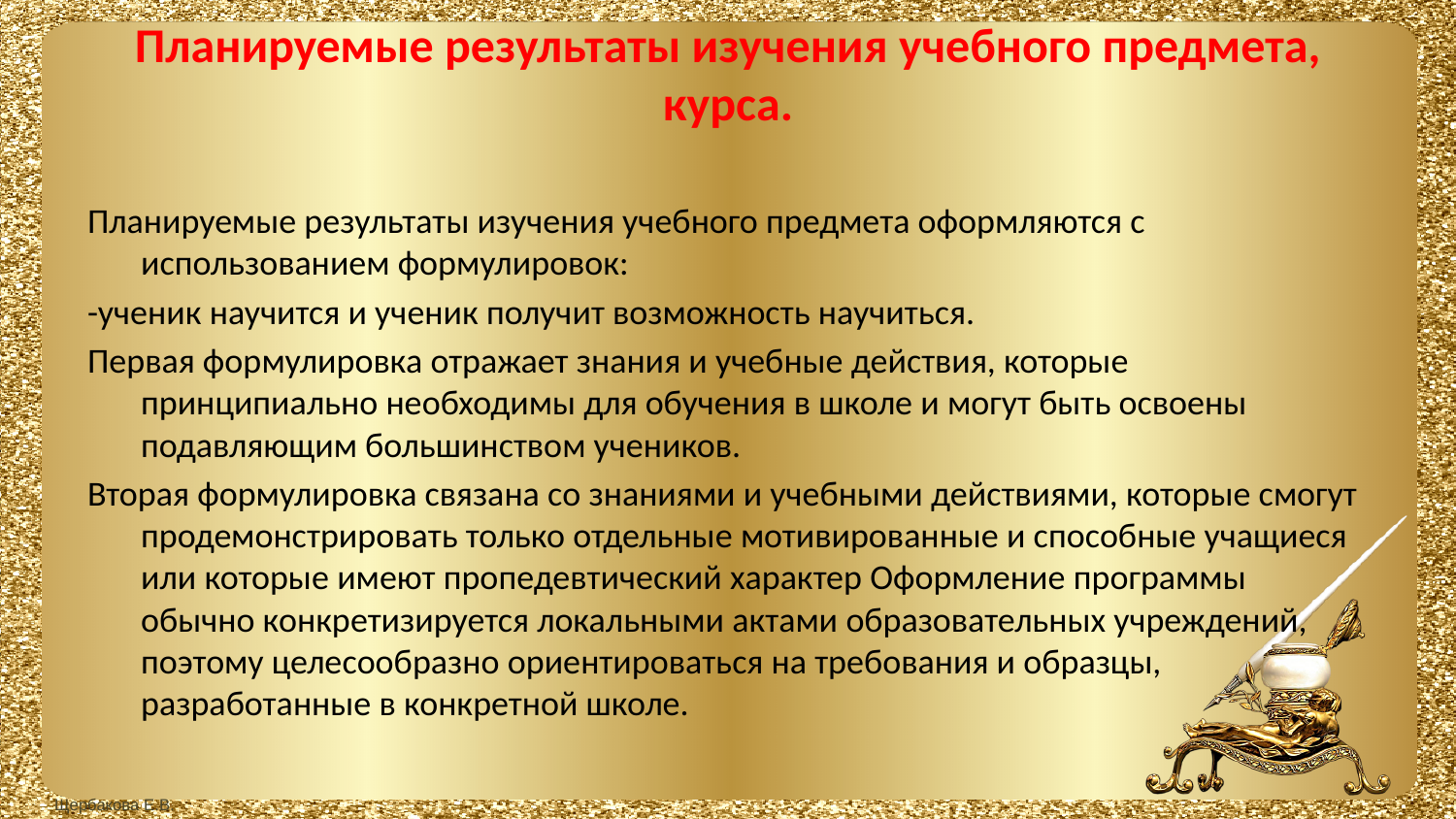

# Планируемые результаты изучения учебного предмета, курса.
Планируемые результаты изучения учебного предмета оформляются с использованием формулировок:
-ученик научится и ученик получит возможность научиться.
Первая формулировка отражает знания и учебные действия, которые принципиально необходимы для обучения в школе и могут быть освоены подавляющим большинством учеников.
Вторая формулировка связана со знаниями и учебными действиями, которые смогут продемонстрировать только отдельные мотивированные и способные учащиеся или которые имеют пропедевтический характер Оформление программы обычно конкретизируется локальными актами образовательных учреждений, поэтому целесообразно ориентироваться на требования и образцы, разработанные в конкретной школе.